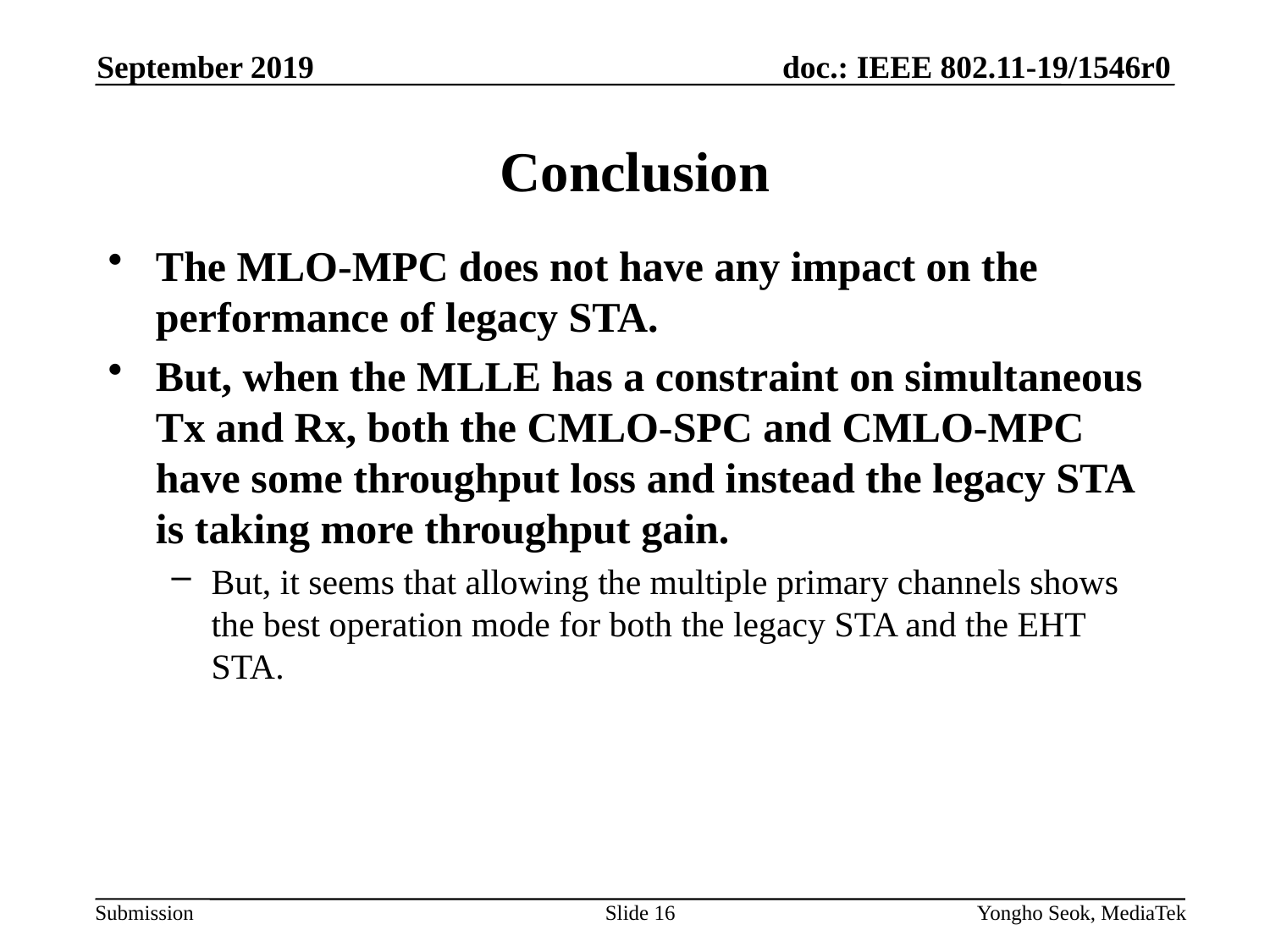

September 2019
# Conclusion
The MLO-MPC does not have any impact on the performance of legacy STA.
But, when the MLLE has a constraint on simultaneous Tx and Rx, both the CMLO-SPC and CMLO-MPC have some throughput loss and instead the legacy STA is taking more throughput gain.
But, it seems that allowing the multiple primary channels shows the best operation mode for both the legacy STA and the EHT STA.

Slide 16
Yongho Seok, MediaTek